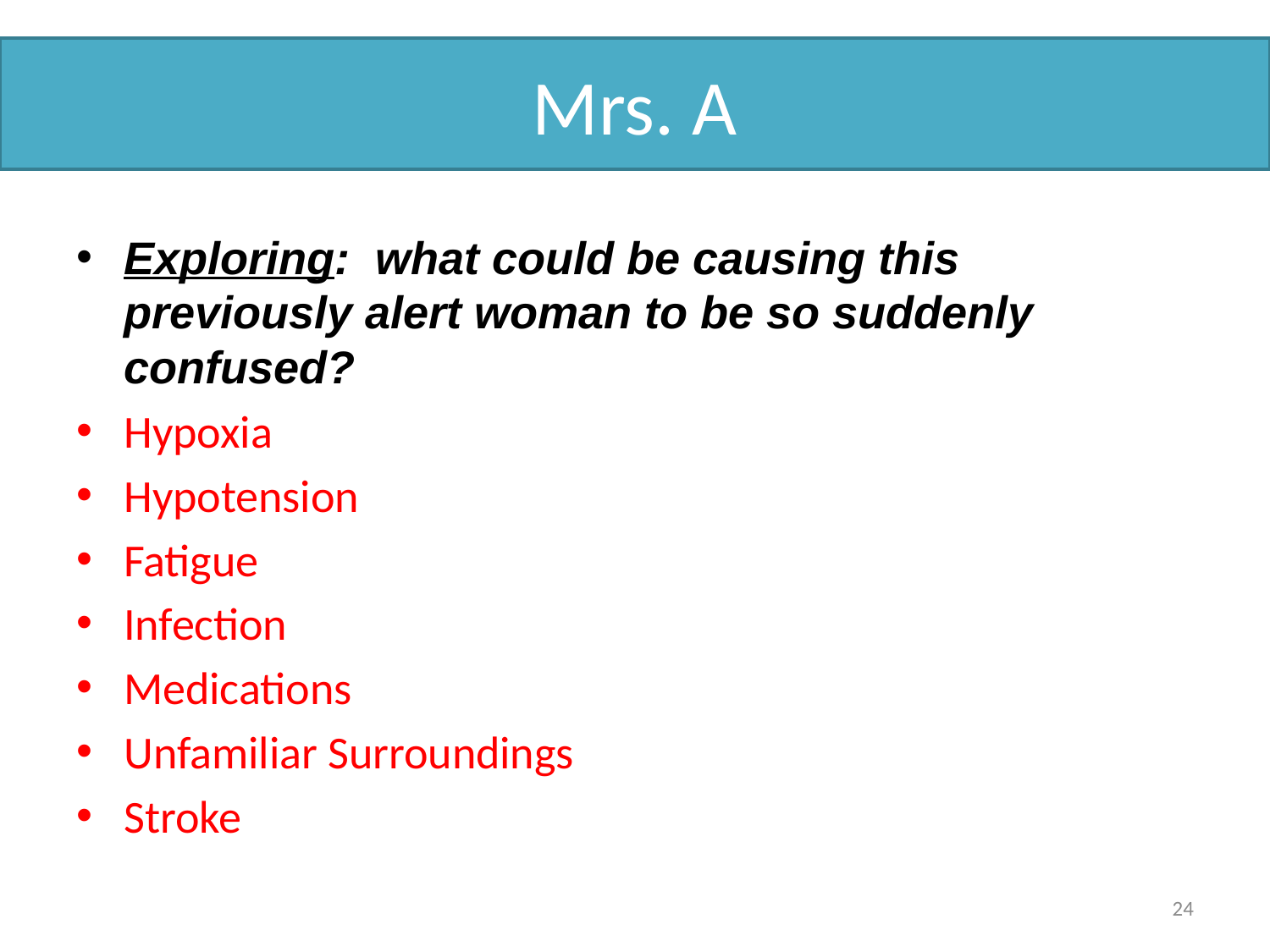

# Mrs. A
Mrs. A
Exploring:  what could be causing this previously alert woman to be so suddenly confused?
Hypoxia
Hypotension
Fatigue
Infection
Medications
Unfamiliar Surroundings
Stroke
24